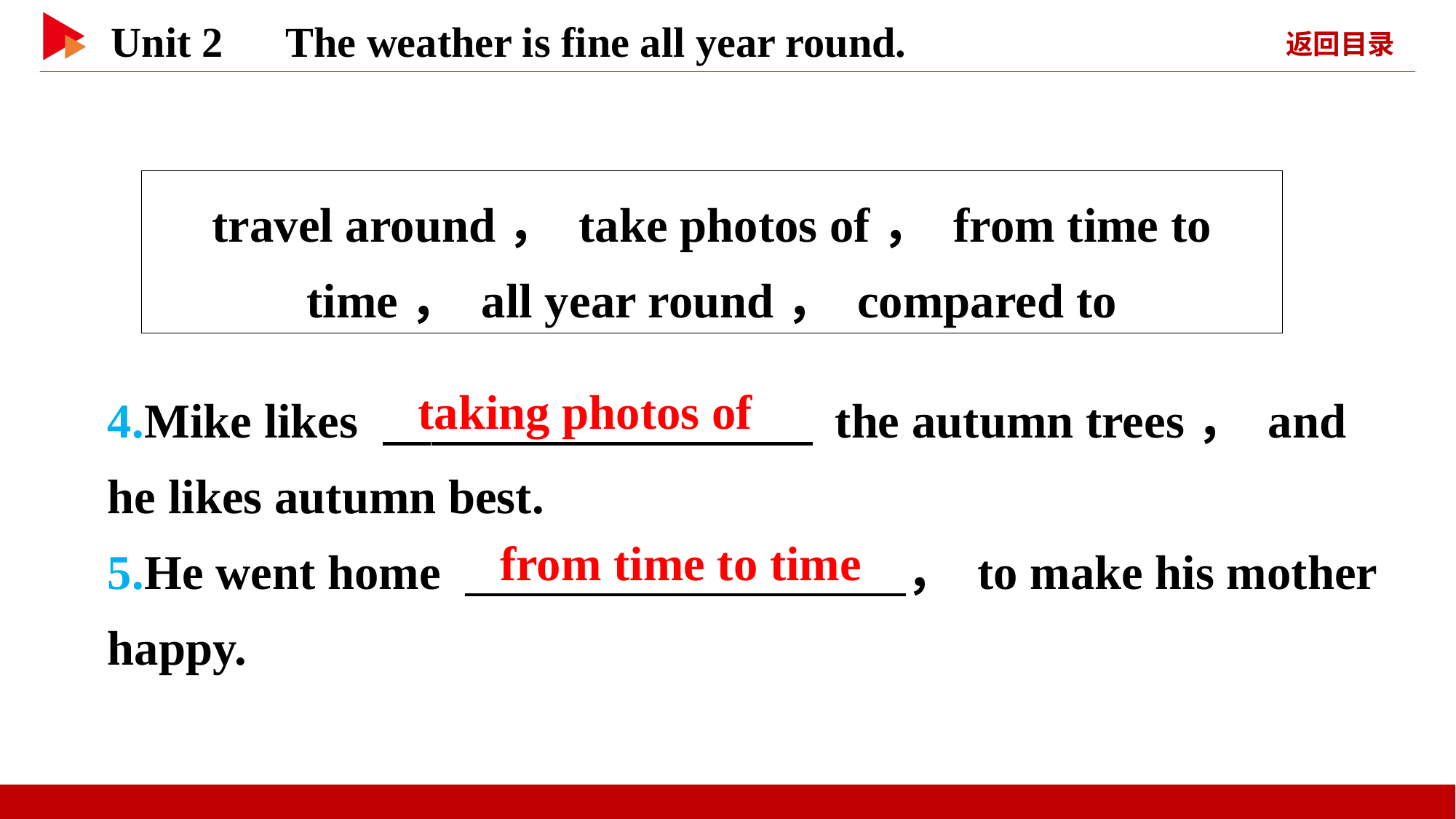

travel around， take photos of， from time to time， all year round， compared to
4.Mike likes 　                              　 the autumn trees， and he likes autumn best.
5.He went home 　                               　， to make his mother happy.
taking photos of
from time to time